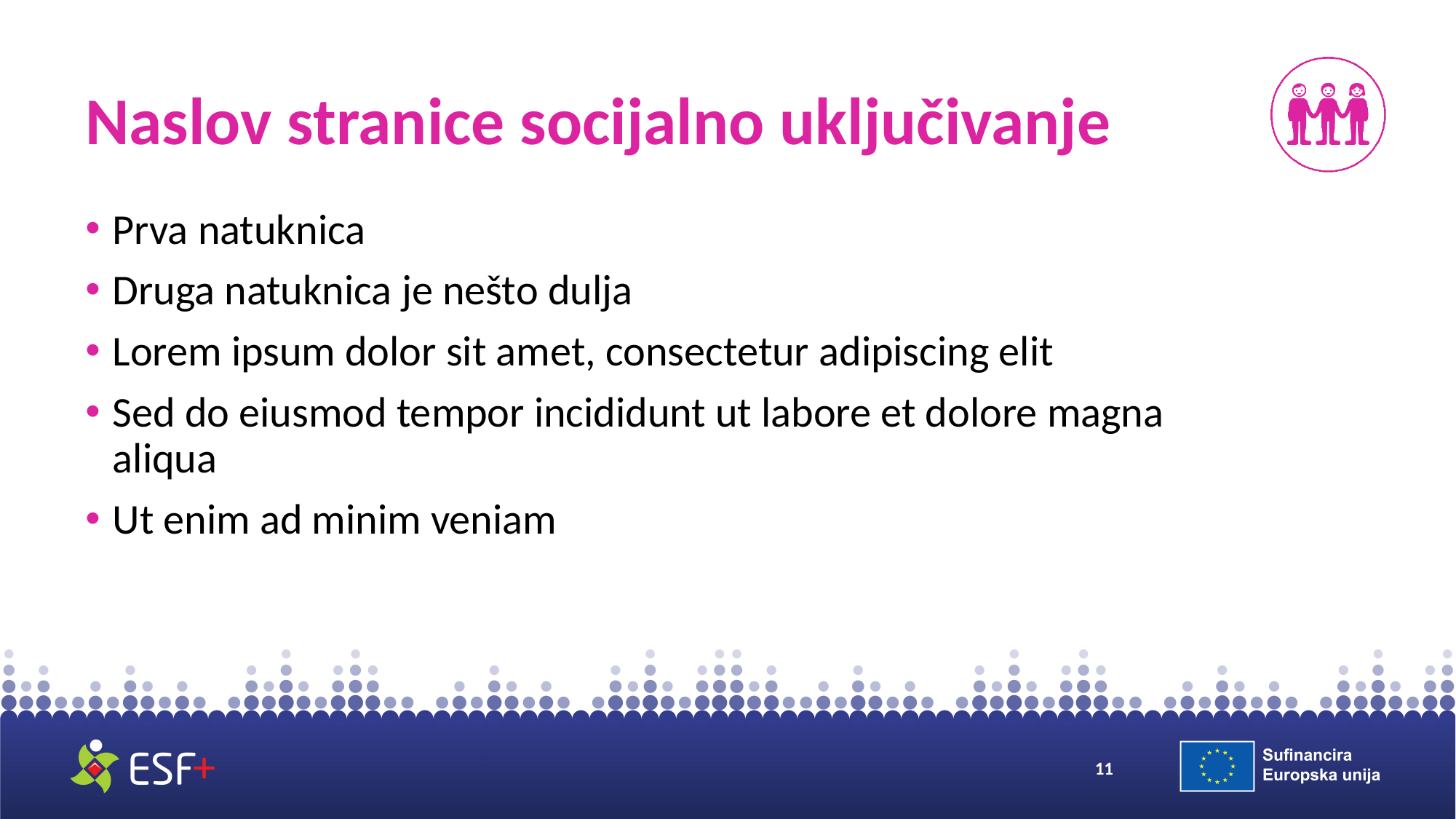

# Naslov stranice socijalno uključivanje
Prva natuknica
Druga natuknica je nešto dulja
Lorem ipsum dolor sit amet, consectetur adipiscing elit
Sed do eiusmod tempor incididunt ut labore et dolore magna aliqua
Ut enim ad minim veniam
11